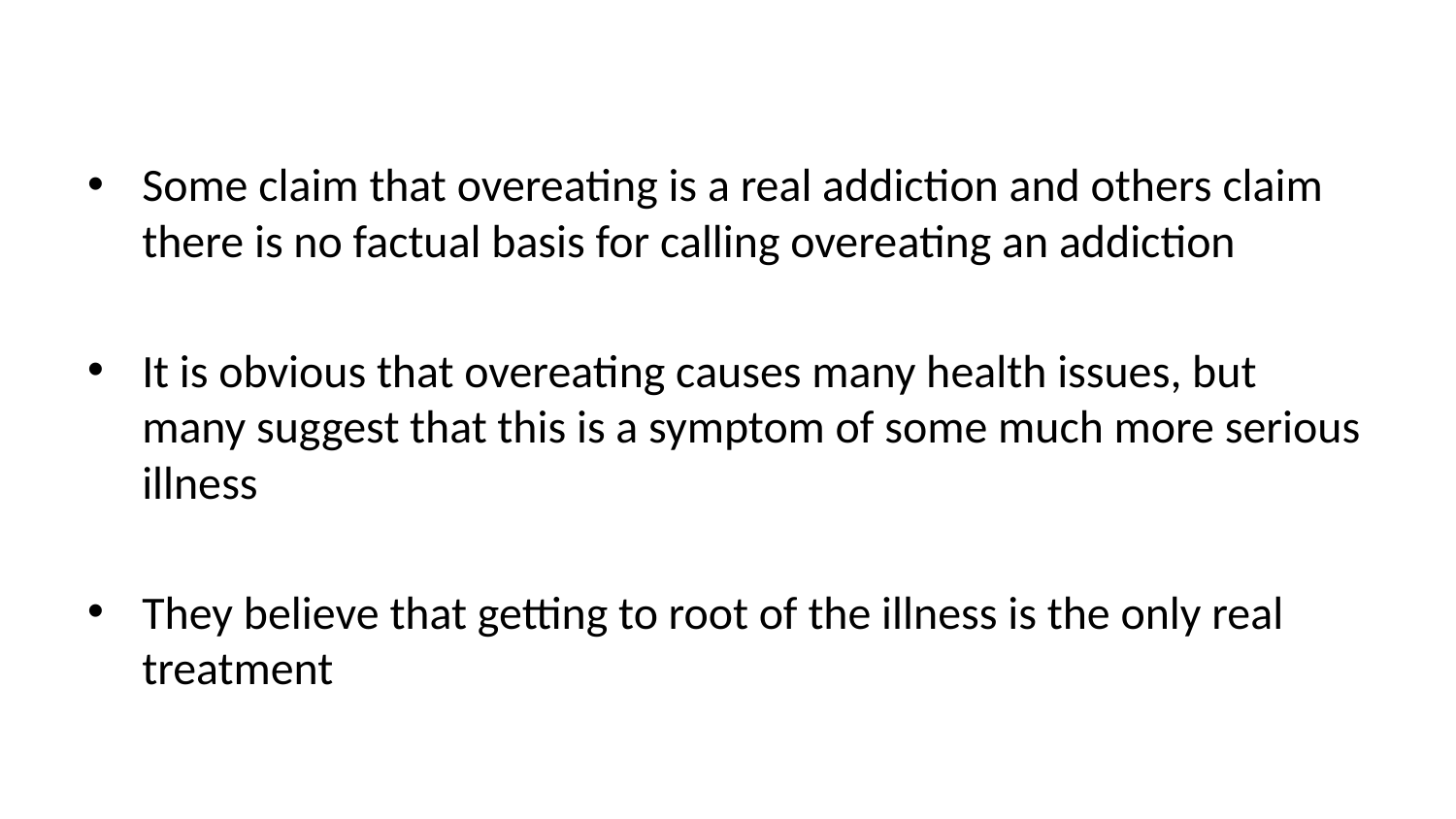

Some claim that overeating is a real addiction and others claim there is no factual basis for calling overeating an addiction

It is obvious that overeating causes many health issues, but many suggest that this is a symptom of some much more serious illness

They believe that getting to root of the illness is the only real treatment